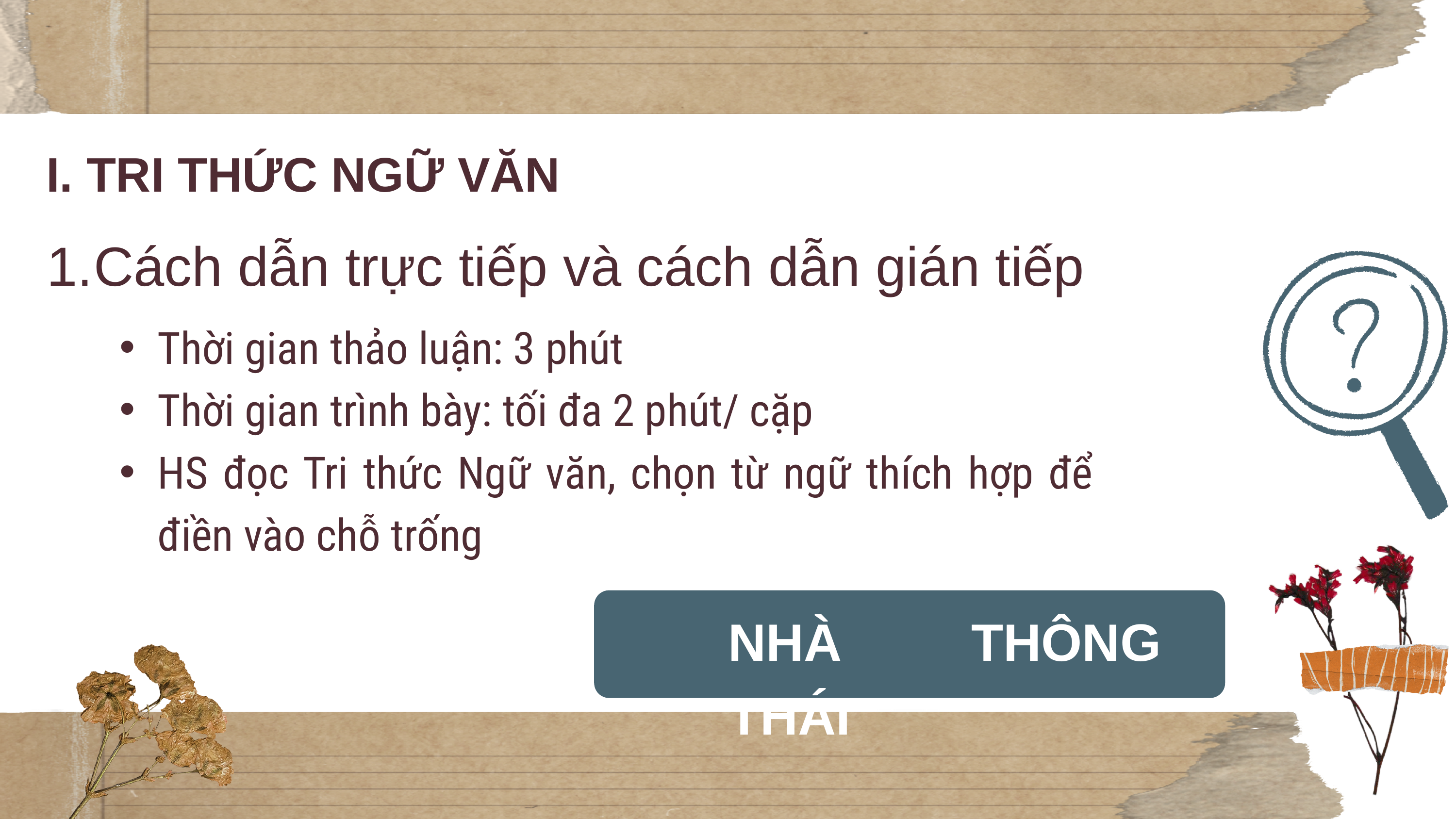

I. TRI THỨC NGỮ VĂN
Cách dẫn trực tiếp và cách dẫn gián tiếp

Thời gian thảo luận: 3 phút
Thời gian trình bày: tối đa 2 phút/ cặp
HS đọc Tri thức Ngữ văn, chọn từ ngữ thích hợp để điền vào chỗ trống

NHÀ THÔNG THÁI